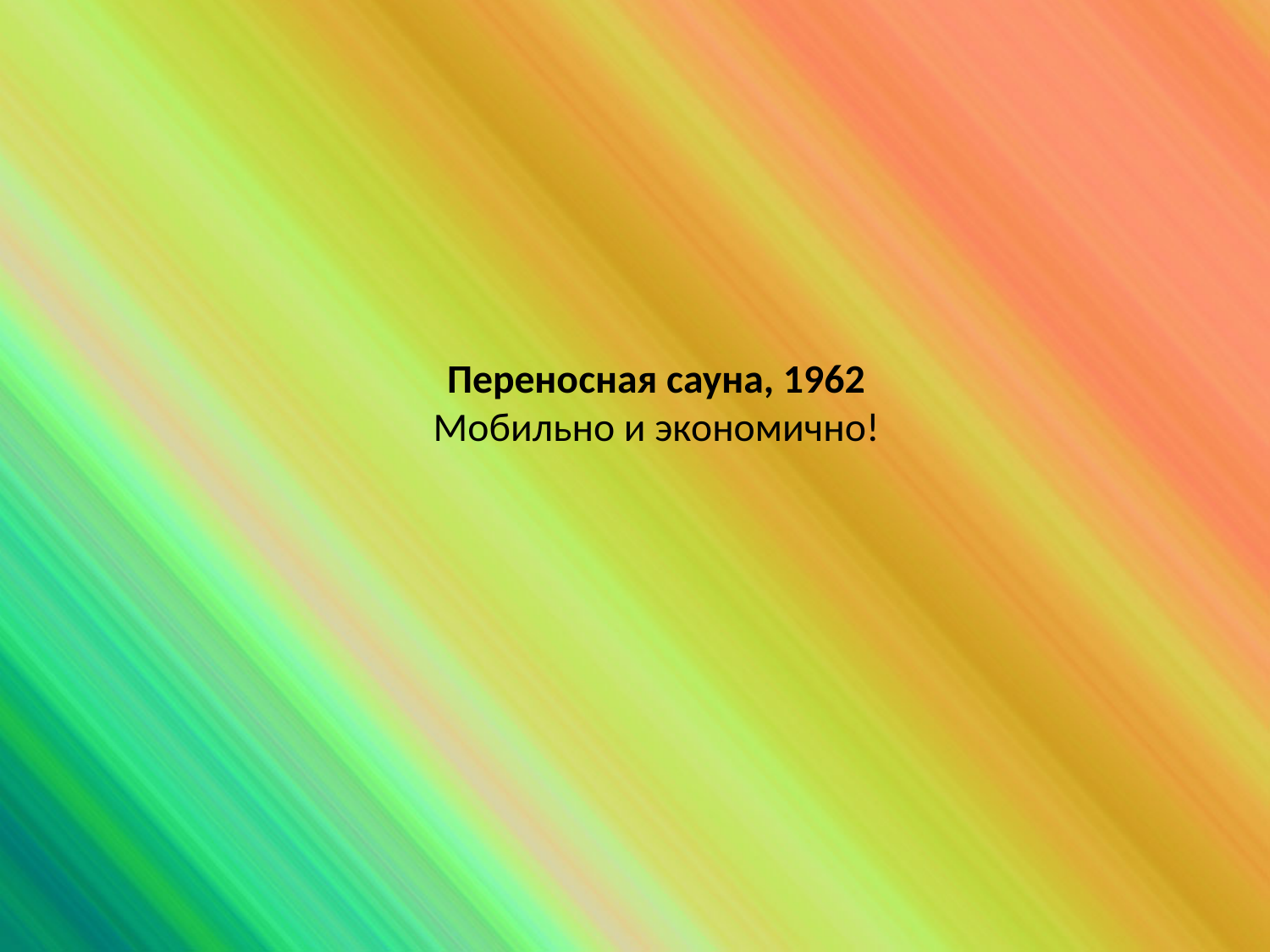

# Переносная сауна, 1962 Мобильно и экономично!